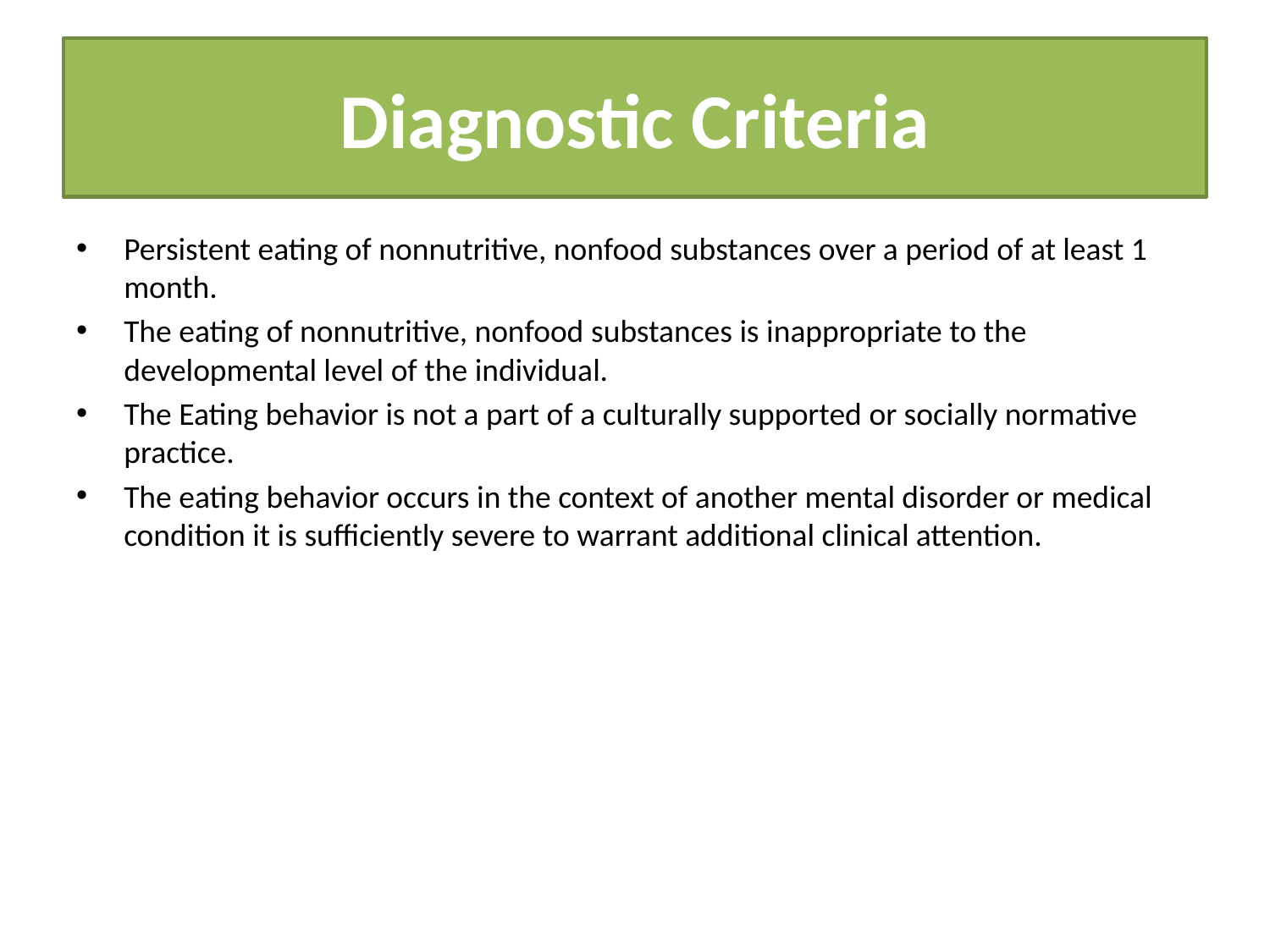

# Diagnostic Criteria
Persistent eating of nonnutritive, nonfood substances over a period of at least 1 month.
The eating of nonnutritive, nonfood substances is inappropriate to the developmental level of the individual.
The Eating behavior is not a part of a culturally supported or socially normative practice.
The eating behavior occurs in the context of another mental disorder or medical condition it is sufficiently severe to warrant additional clinical attention.